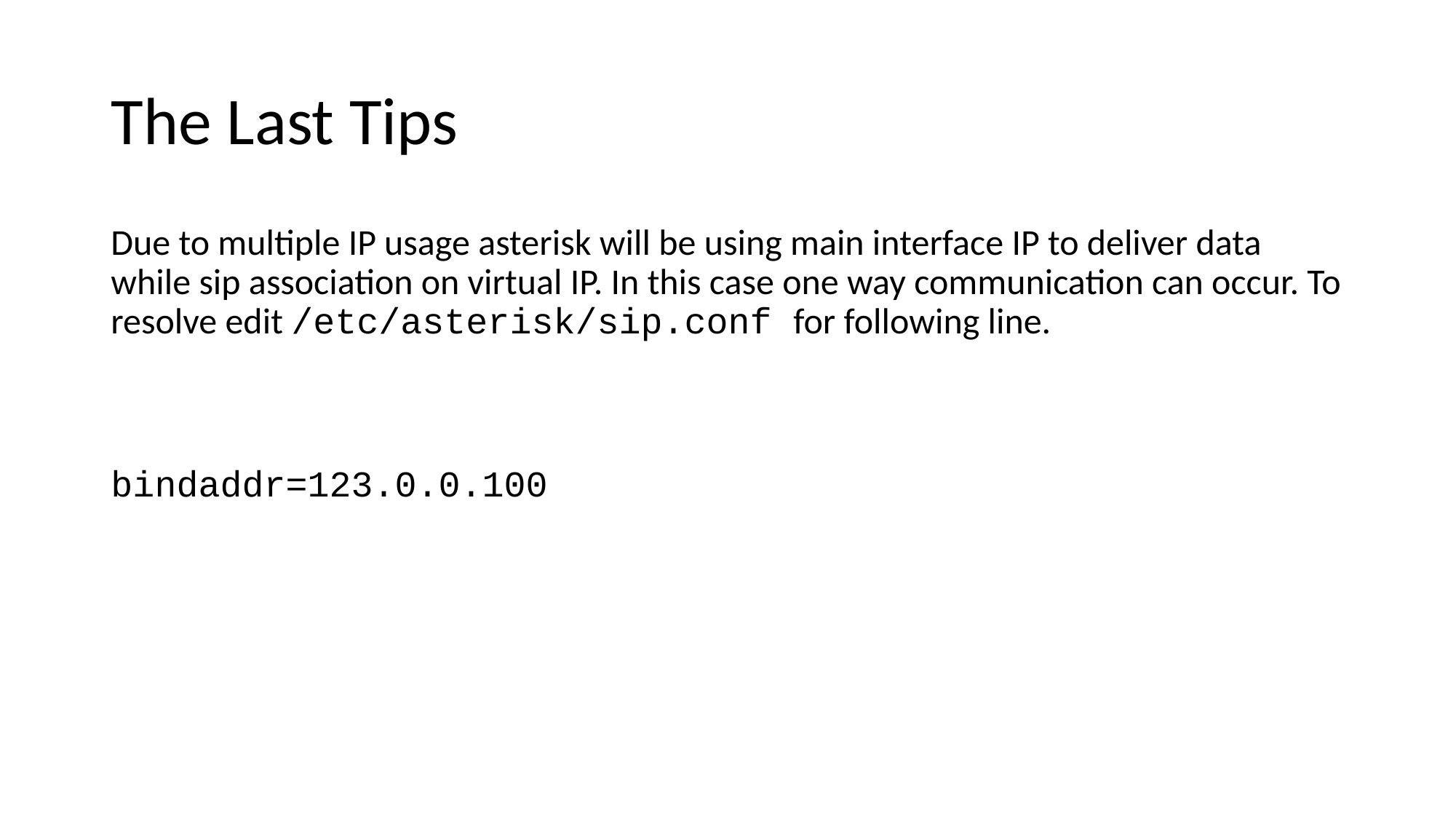

# The Last Tips
Due to multiple IP usage asterisk will be using main interface IP to deliver data while sip association on virtual IP. In this case one way communication can occur. To resolve edit /etc/asterisk/sip.conf for following line.

bindaddr=123.0.0.100